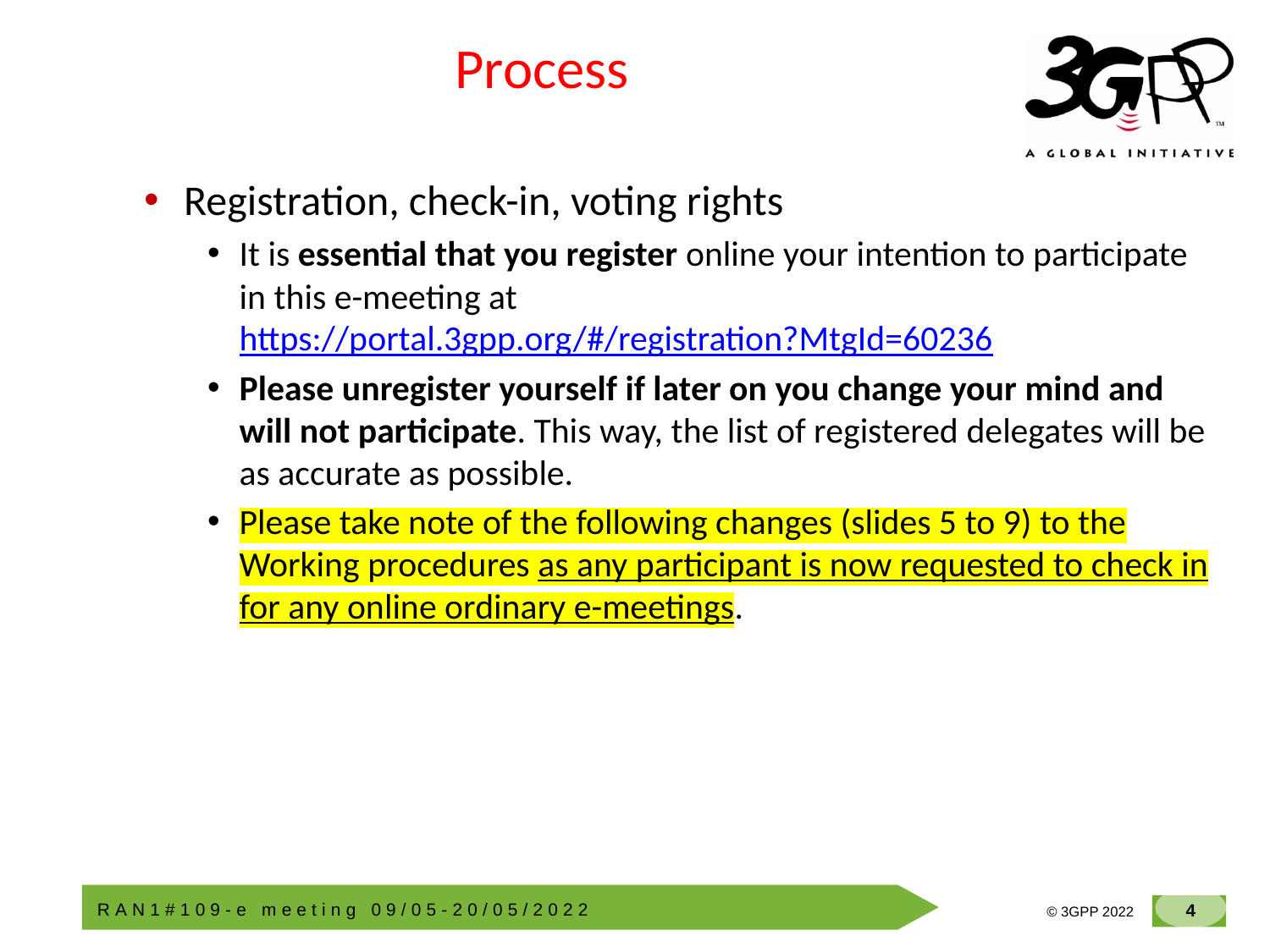

# Process
Registration, check-in, voting rights
It is essential that you register online your intention to participate in this e-meeting at https://portal.3gpp.org/#/registration?MtgId=60236
Please unregister yourself if later on you change your mind and will not participate. This way, the list of registered delegates will be as accurate as possible.
Please take note of the following changes (slides 5 to 9) to the Working procedures as any participant is now requested to check in for any online ordinary e-meetings.